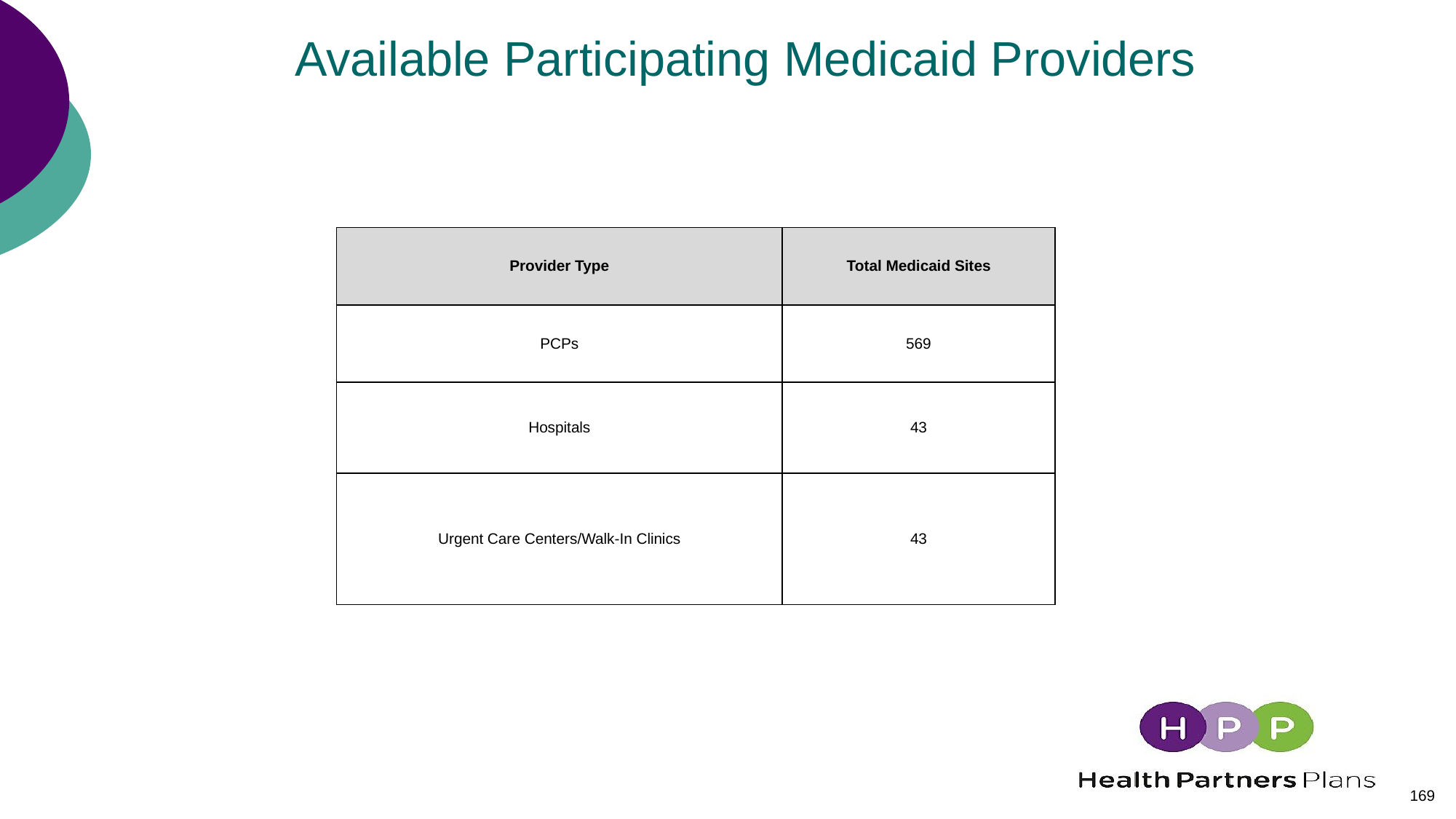

# Available Participating Medicaid Providers
| Provider Type | Total Medicaid Sites |
| --- | --- |
| PCPs | 569 |
| Hospitals | 43 |
| Urgent Care Centers/Walk-In Clinics | 43 |